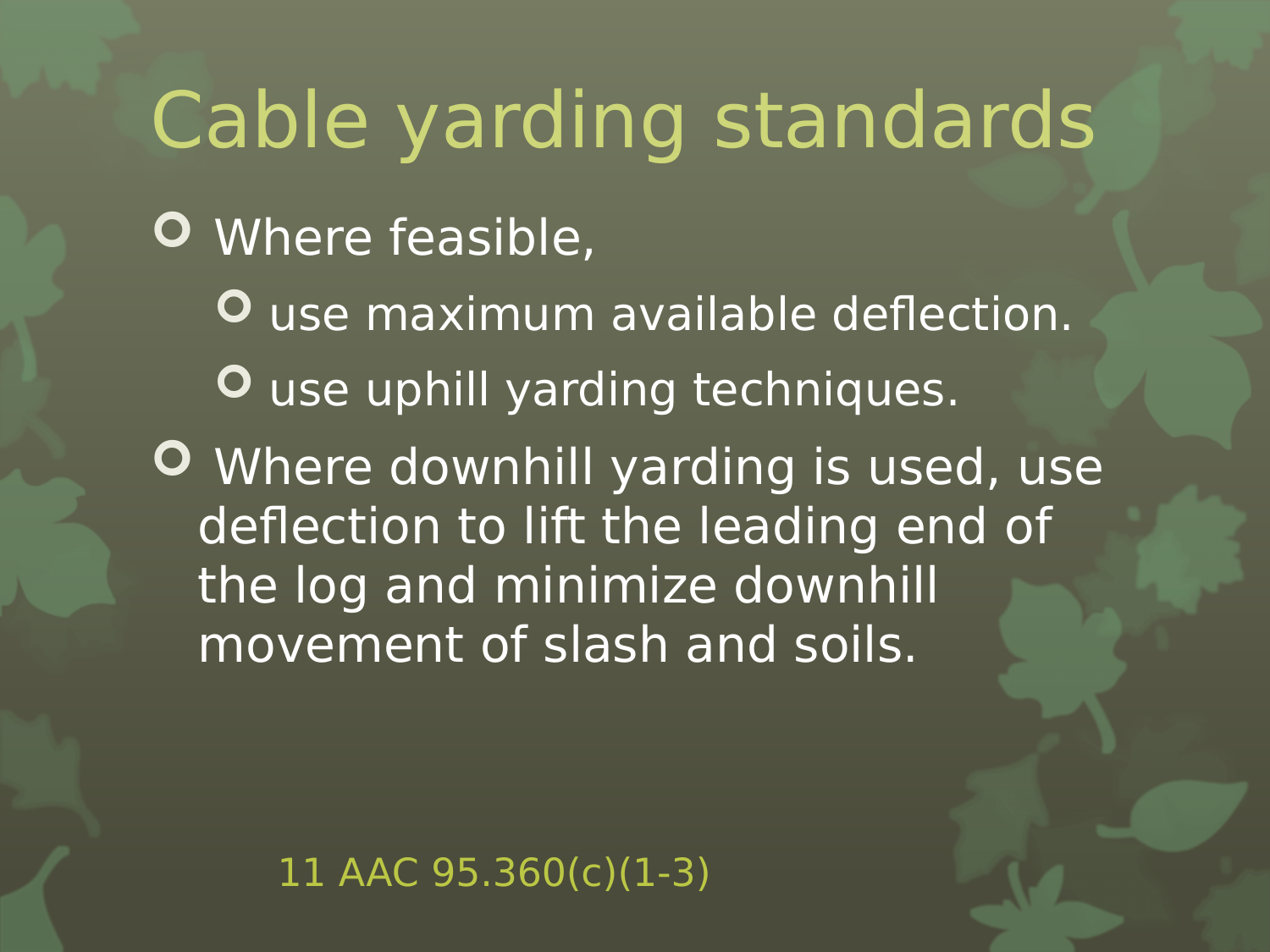

# Cable yarding standards
 Where feasible,
 use maximum available deflection.
 use uphill yarding techniques.
 Where downhill yarding is used, use deflection to lift the leading end of the log and minimize downhill movement of slash and soils.

								11 AAC 95.360(c)(1-3)